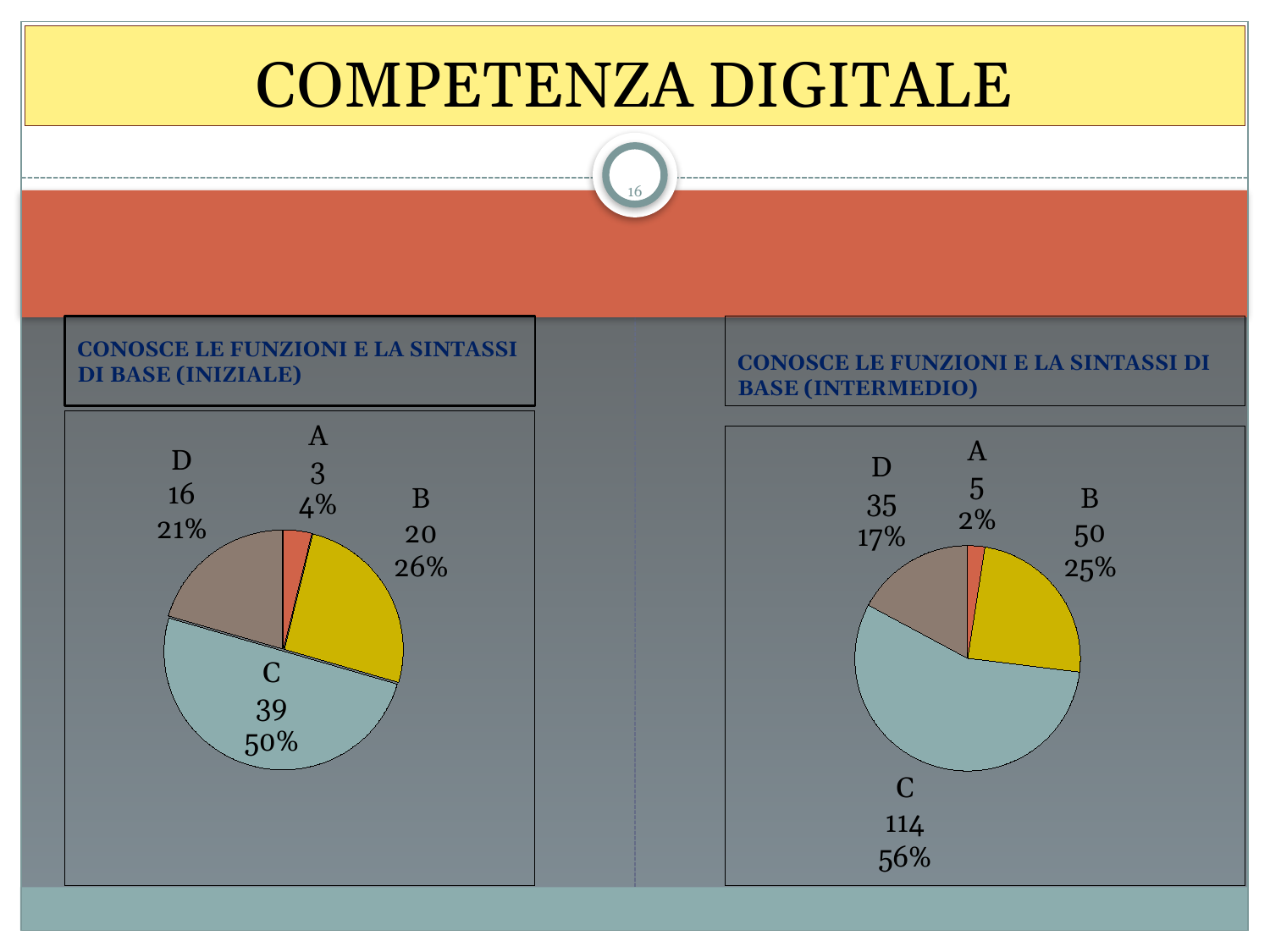

# COMPETENZA DIGITALE
16
CONOSCE LE FUNZIONI E LA SINTASSI DI BASE (INIZIALE)
CONOSCE LE FUNZIONI E LA SINTASSI DI BASE (INTERMEDIO)

### Chart

| Category | Vendite |
|---|---|
| A | 3.0 |
| B | 20.0 |
| C | 39.0 |
| D | 16.0 |

### Chart

| Category | Vendite |
|---|---|
| A | 5.0 |
| B | 50.0 |
| C | 114.0 |
| D | 35.0 |